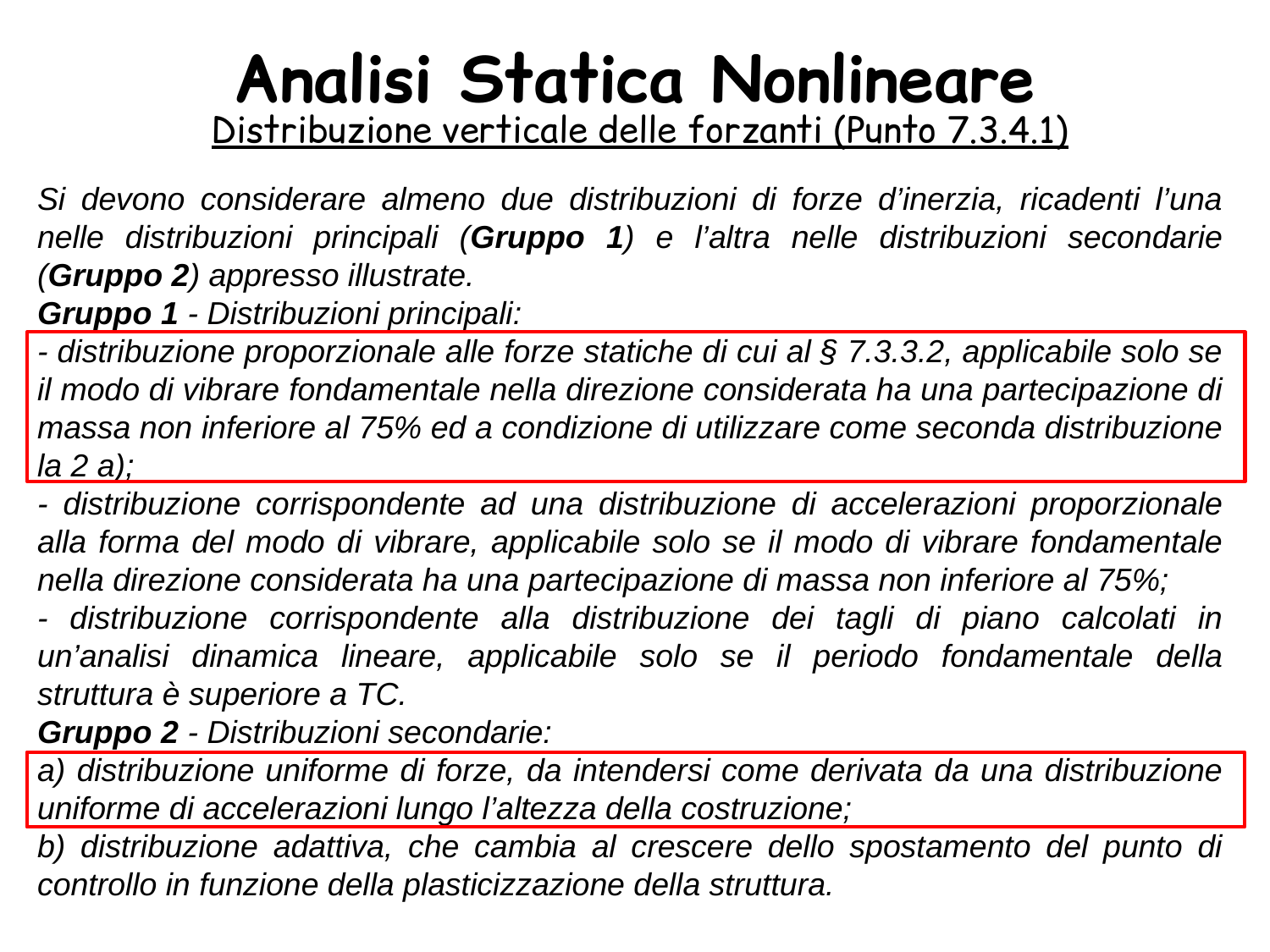

# Analisi Statica Nonlineare
Distribuzione verticale delle forzanti (Punto 7.3.4.1)
Si devono considerare almeno due distribuzioni di forze d’inerzia, ricadenti l’una nelle distribuzioni principali (Gruppo 1) e l’altra nelle distribuzioni secondarie (Gruppo 2) appresso illustrate.
Gruppo 1 - Distribuzioni principali:
- distribuzione proporzionale alle forze statiche di cui al § 7.3.3.2, applicabile solo se il modo di vibrare fondamentale nella direzione considerata ha una partecipazione di massa non inferiore al 75% ed a condizione di utilizzare come seconda distribuzione la 2 a);
- distribuzione corrispondente ad una distribuzione di accelerazioni proporzionale alla forma del modo di vibrare, applicabile solo se il modo di vibrare fondamentale nella direzione considerata ha una partecipazione di massa non inferiore al 75%;
- distribuzione corrispondente alla distribuzione dei tagli di piano calcolati in un’analisi dinamica lineare, applicabile solo se il periodo fondamentale della struttura è superiore a TC.
Gruppo 2 - Distribuzioni secondarie:
a) distribuzione uniforme di forze, da intendersi come derivata da una distribuzione uniforme di accelerazioni lungo l’altezza della costruzione;
b) distribuzione adattiva, che cambia al crescere dello spostamento del punto di controllo in funzione della plasticizzazione della struttura.